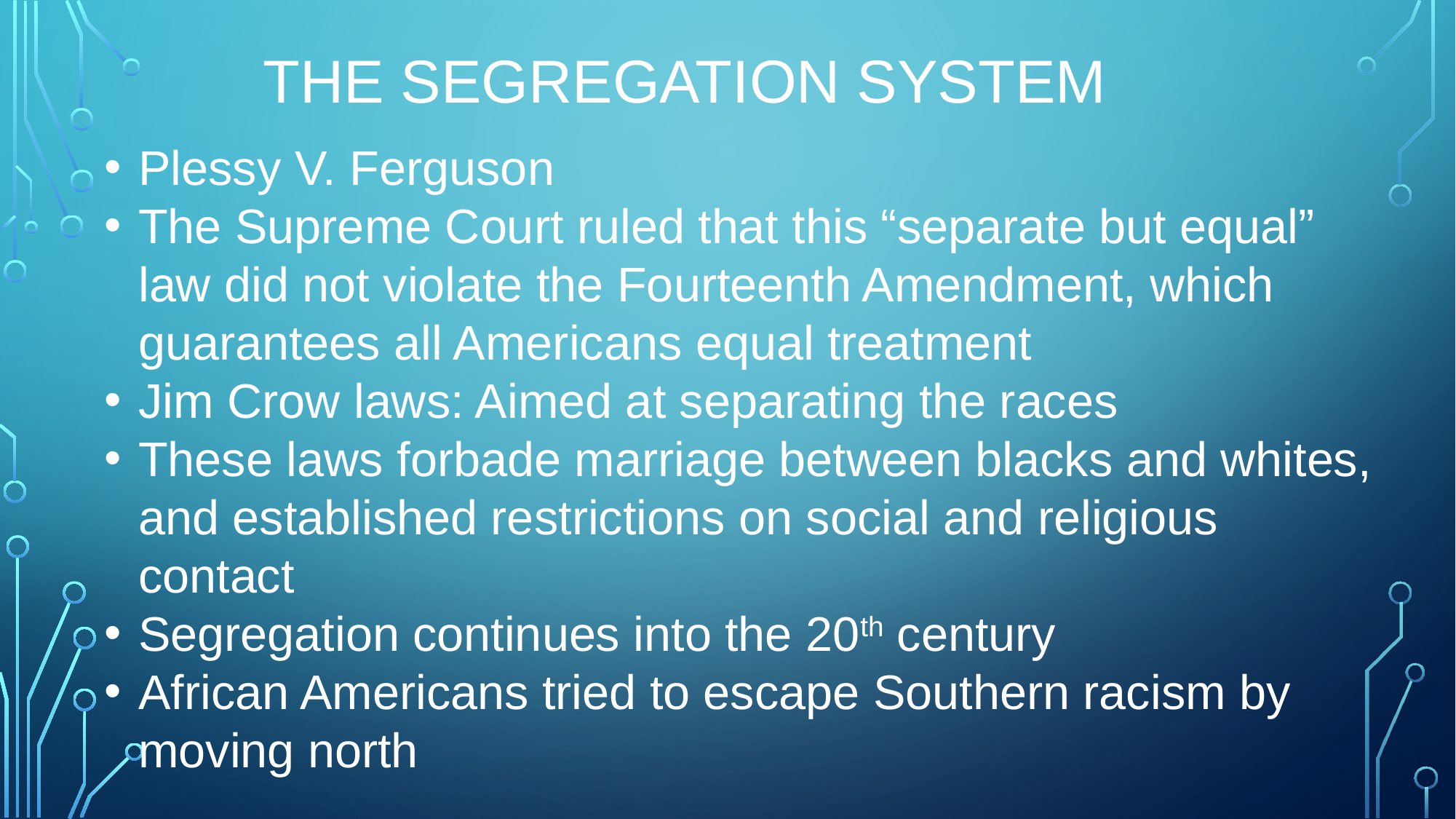

# The segregation system
Plessy V. Ferguson
The Supreme Court ruled that this “separate but equal” law did not violate the Fourteenth Amendment, which guarantees all Americans equal treatment
Jim Crow laws: Aimed at separating the races
These laws forbade marriage between blacks and whites, and established restrictions on social and religious contact
Segregation continues into the 20th century
African Americans tried to escape Southern racism by moving north